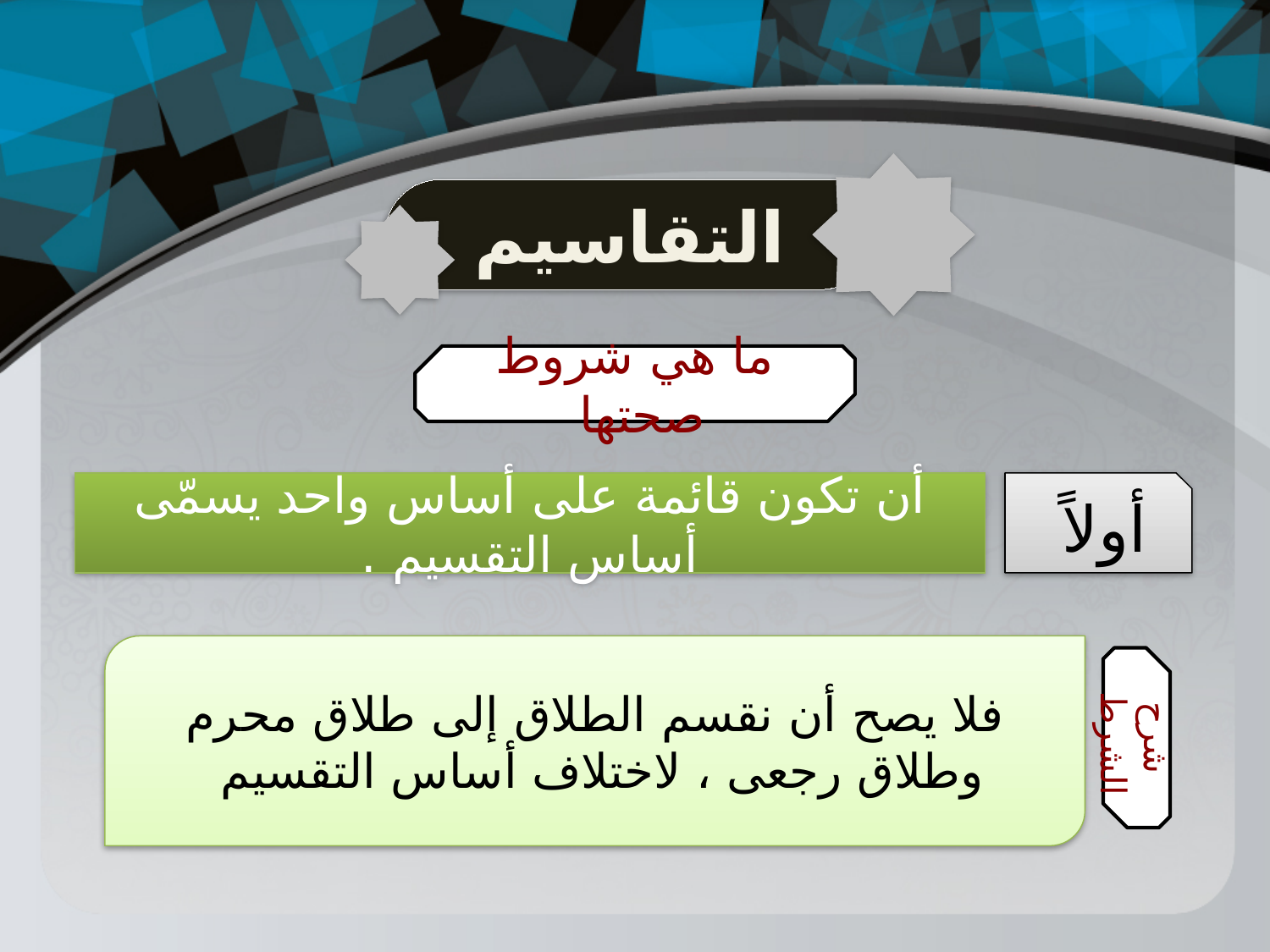

التقاسيم

ما هي شروط صحتها
أن تكون قائمة على أساس واحد يسمّى أساس التقسيم .
أولاً
فلا يصح أن نقسم الطلاق إلى طلاق محرم وطلاق رجعى ، لاختلاف أساس التقسيم
شرح الشرط